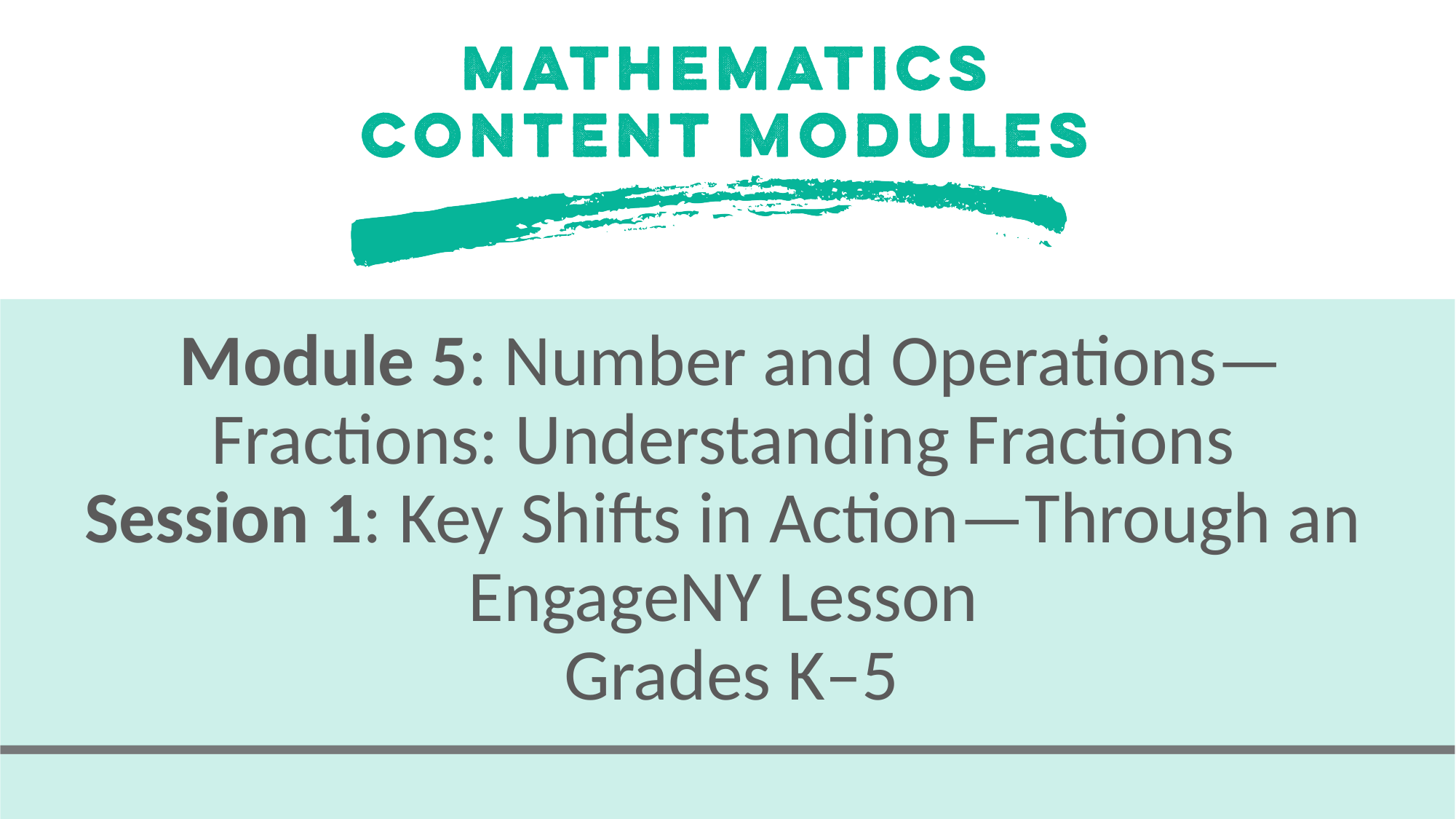

# Module 5: Number and Operations—Fractions: Understanding Fractions Session 1: Key Shifts in Action—Through an EngageNY Lesson Grades K–5